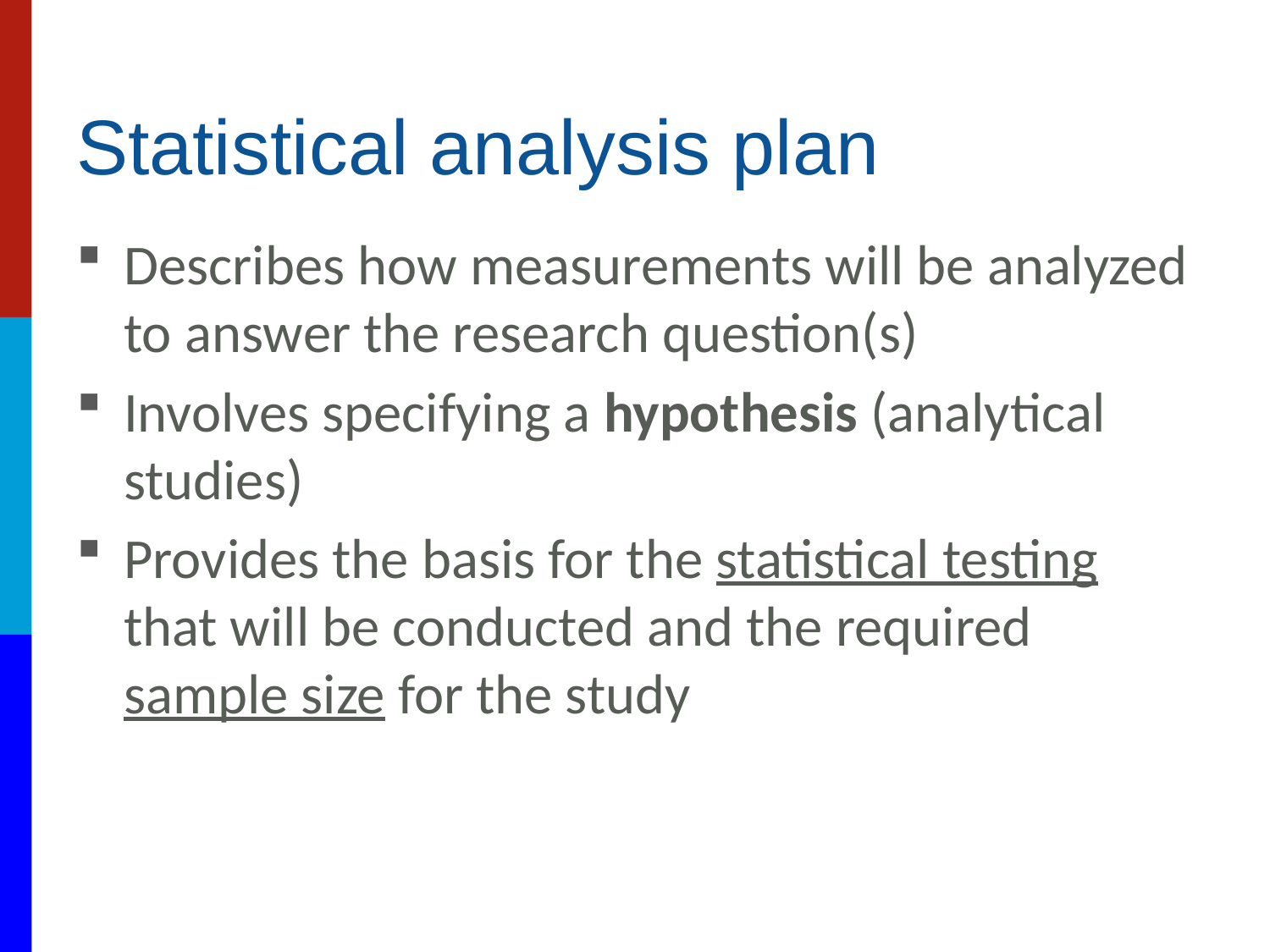

# Statistical analysis plan
Describes how measurements will be analyzed to answer the research question(s)
Involves specifying a hypothesis (analytical studies)
Provides the basis for the statistical testing that will be conducted and the required sample size for the study